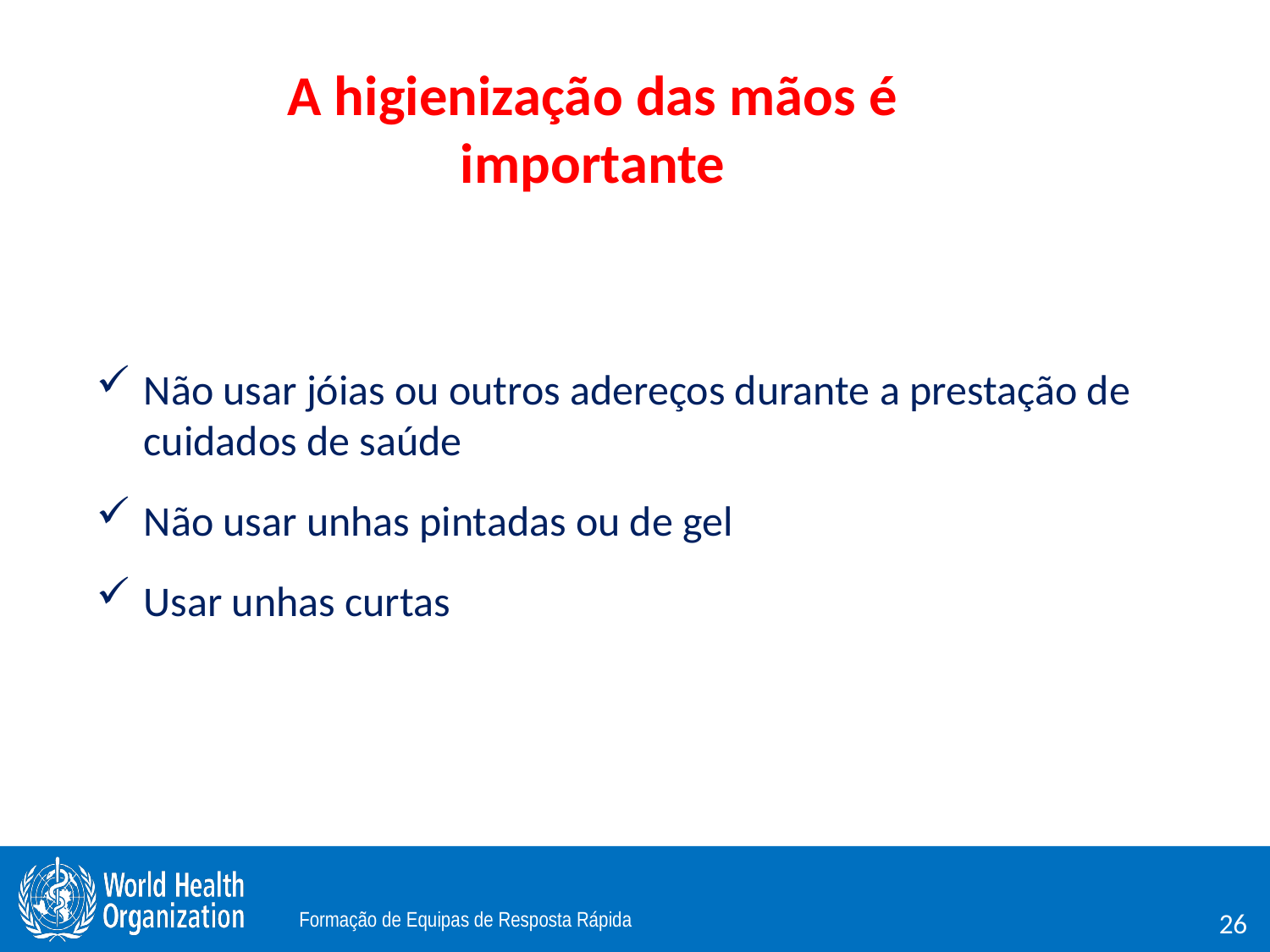

A higienização das mãos é
importante

Não usar jóias ou outros adereços durante a prestação de cuidados de saúde
Não usar unhas pintadas ou de gel
Usar unhas curtas